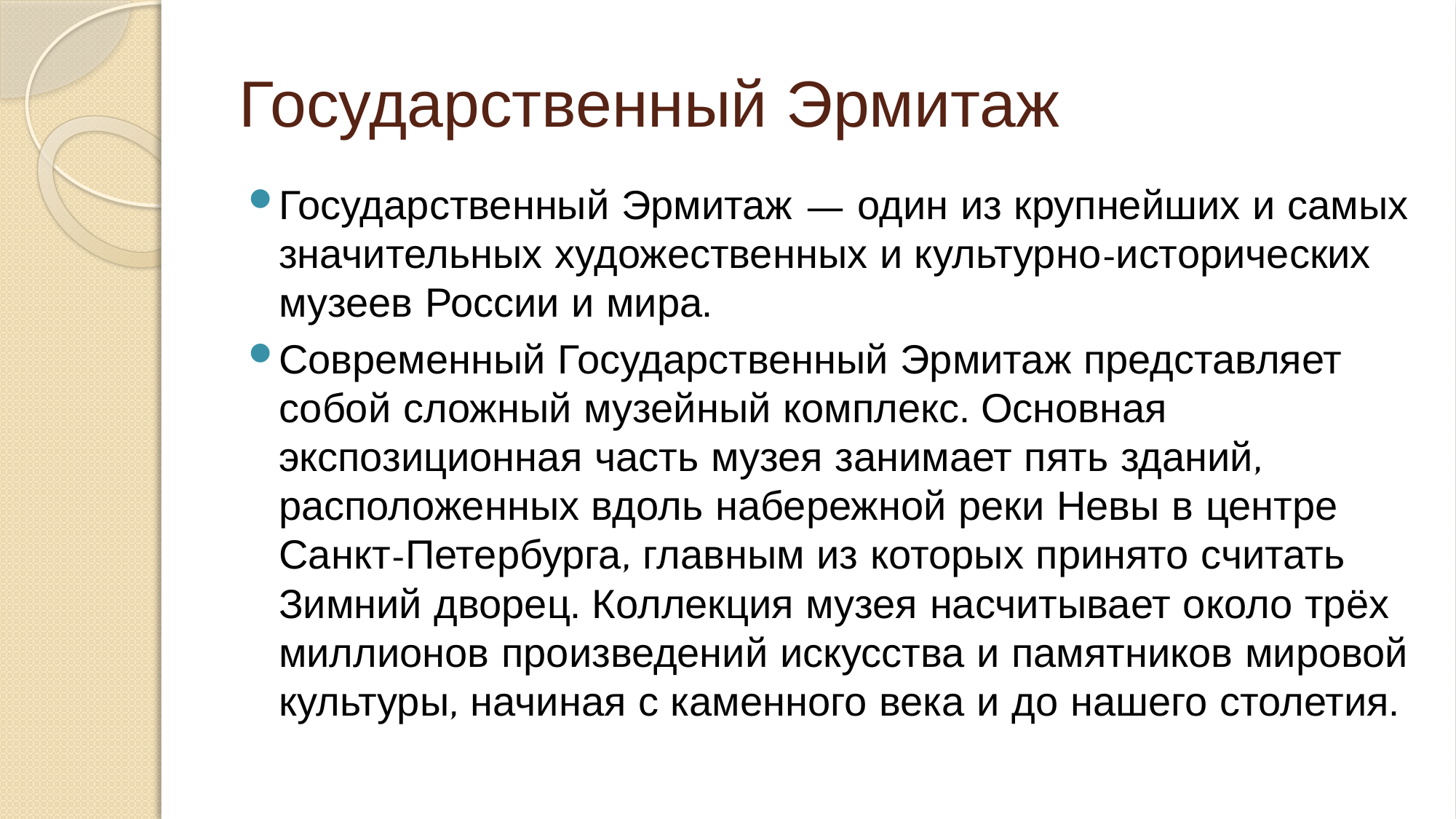

# Государственный Эрмитаж
Государственный Эрмитаж — один из крупнейших и самых значительных художественных и культурно-исторических музеев России и мира.
Современный Государственный Эрмитаж представляет собой сложный музейный комплекс. Основная экспозиционная часть музея занимает пять зданий, расположенных вдоль набережной реки Невы в центре Санкт-Петербурга, главным из которых принято считать Зимний дворец. Коллекция музея насчитывает около трёх миллионов произведений искусства и памятников мировой культуры, начиная с каменного века и до нашего столетия.